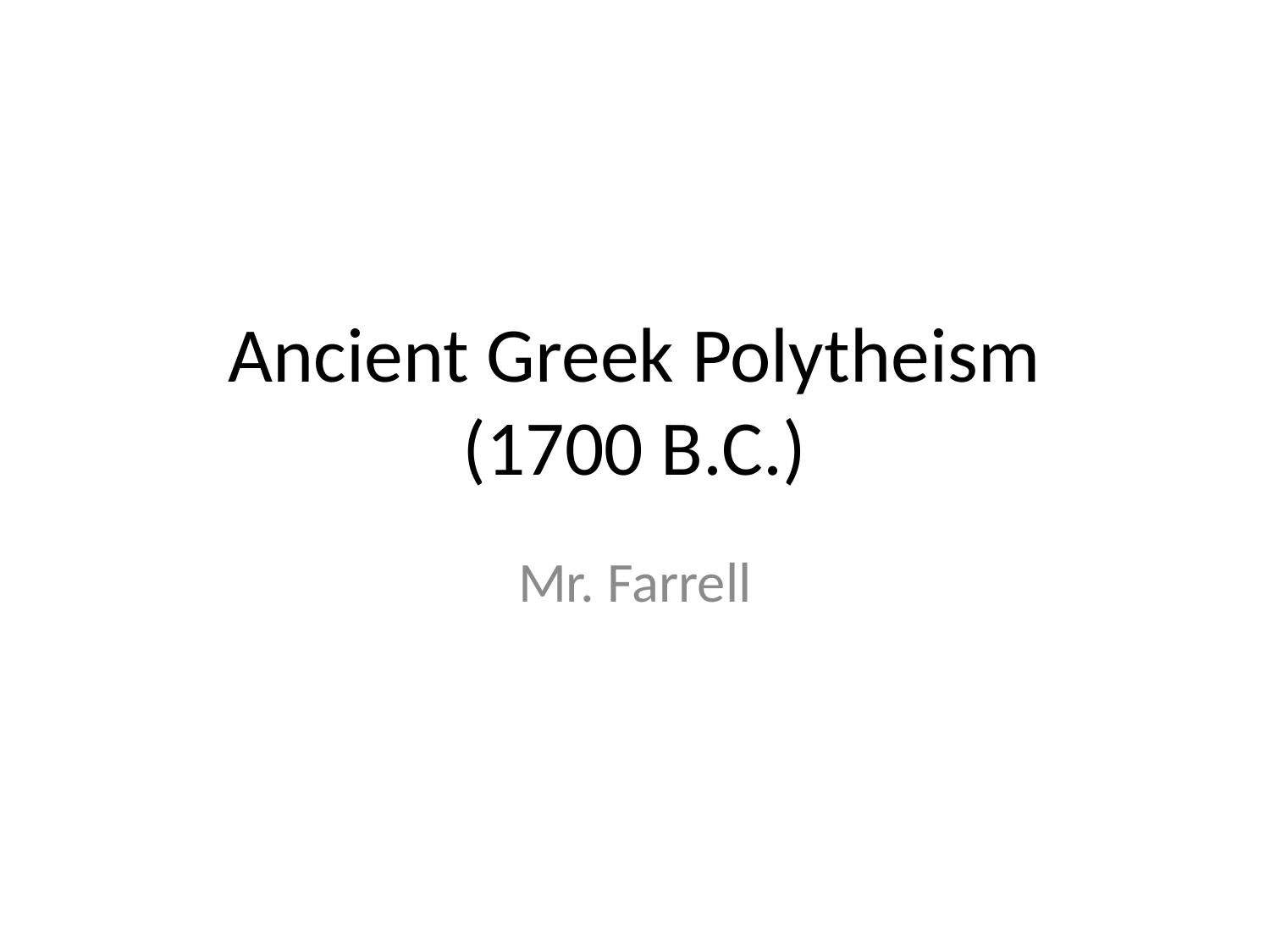

# Ancient Greek Polytheism (1700 B.C.)
Mr. Farrell